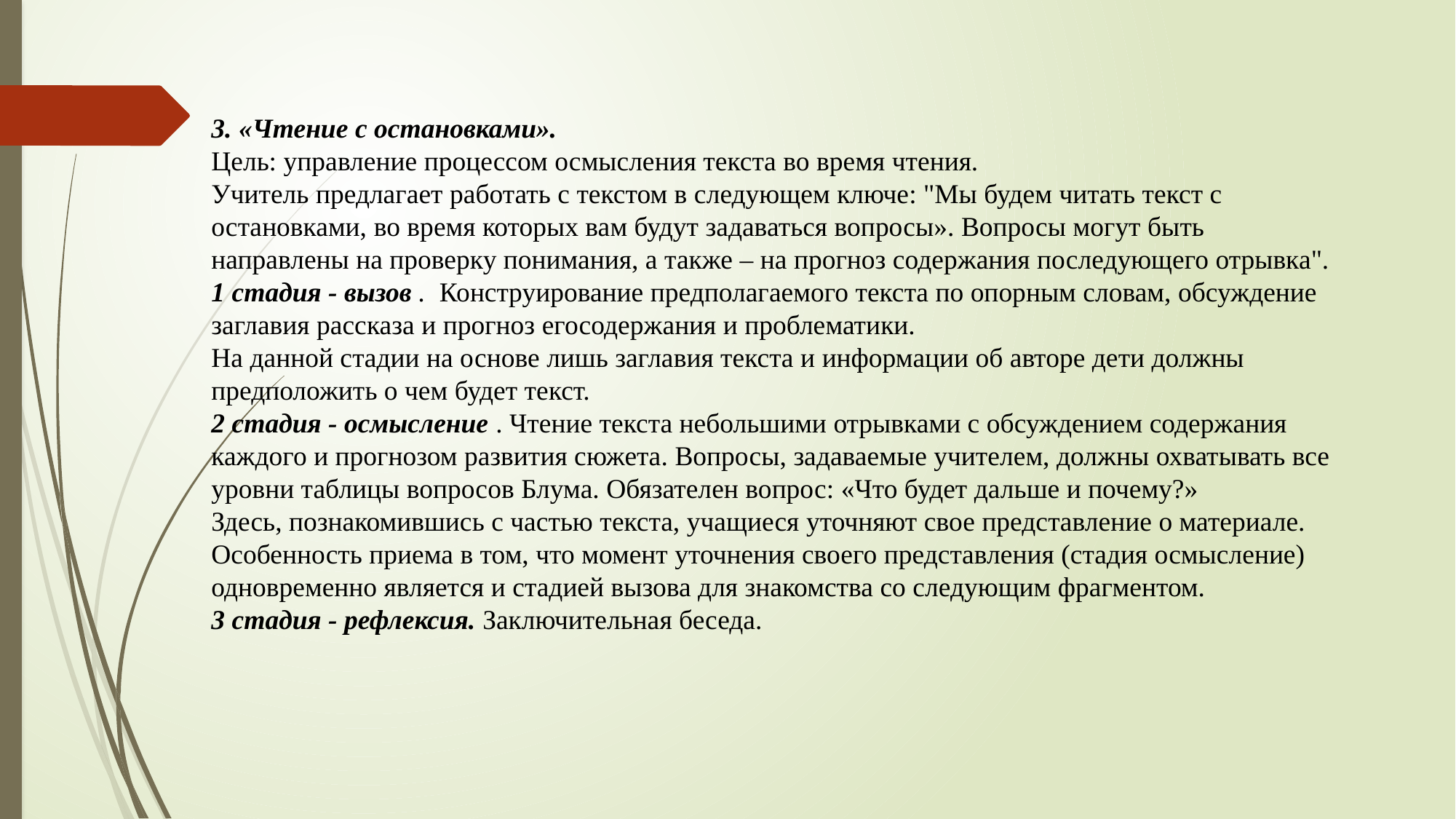

3. «Чтение с остановками».
Цель: управление процессом осмысления текста во время чтения.
Учитель предлагает работать с текстом в следующем ключе: "Мы будем читать текст с остановками, во время которых вам будут задаваться вопросы». Вопросы могут быть направлены на проверку понимания, а также – на прогноз содержания последующего отрывка".
1 стадия - вызов .  Конструирование предполагаемого текста по опорным словам, обсуждение заглавия рассказа и прогноз егосодержания и проблематики.
На данной стадии на основе лишь заглавия текста и информации об авторе дети должны предположить о чем будет текст.
2 стадия - осмысление . Чтение текста небольшими отрывками с обсуждением содержания каждого и прогнозом развития сюжета. Вопросы, задаваемые учителем, должны охватывать все уровни таблицы вопросов Блума. Обязателен вопрос: «Что будет дальше и почему?»
Здесь, познакомившись с частью текста, учащиеся уточняют свое представление о материале. Особенность приема в том, что момент уточнения своего представления (стадия осмысление) одновременно является и стадией вызова для знакомства со следующим фрагментом.
3 стадия - рефлексия. Заключительная беседа.